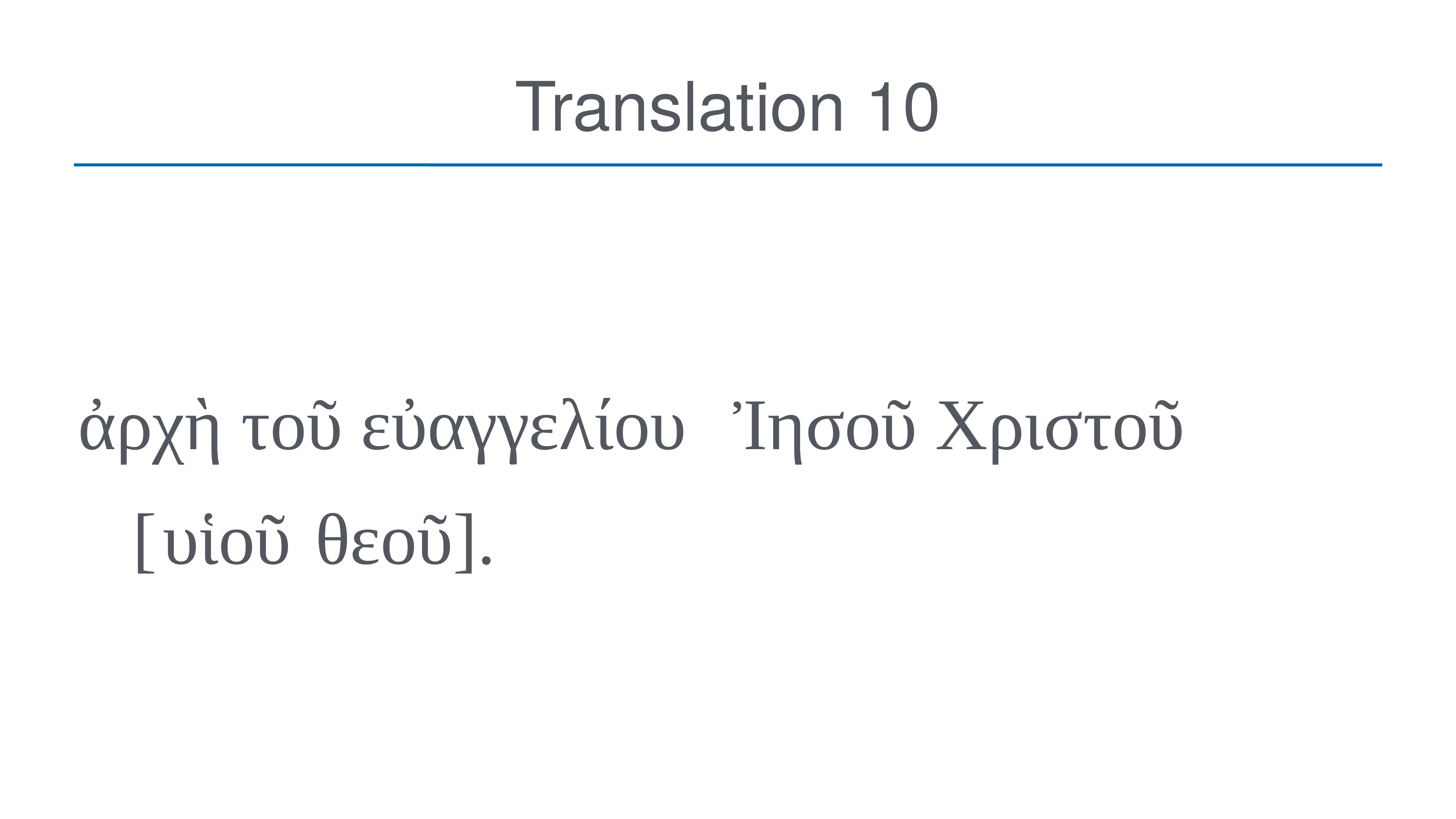

# Translation 10
ἀρχὴ τοῦ εὐαγγελίου 	Ἰησοῦ Χριστοῦ
	[ υἱοῦ  θεοῦ].